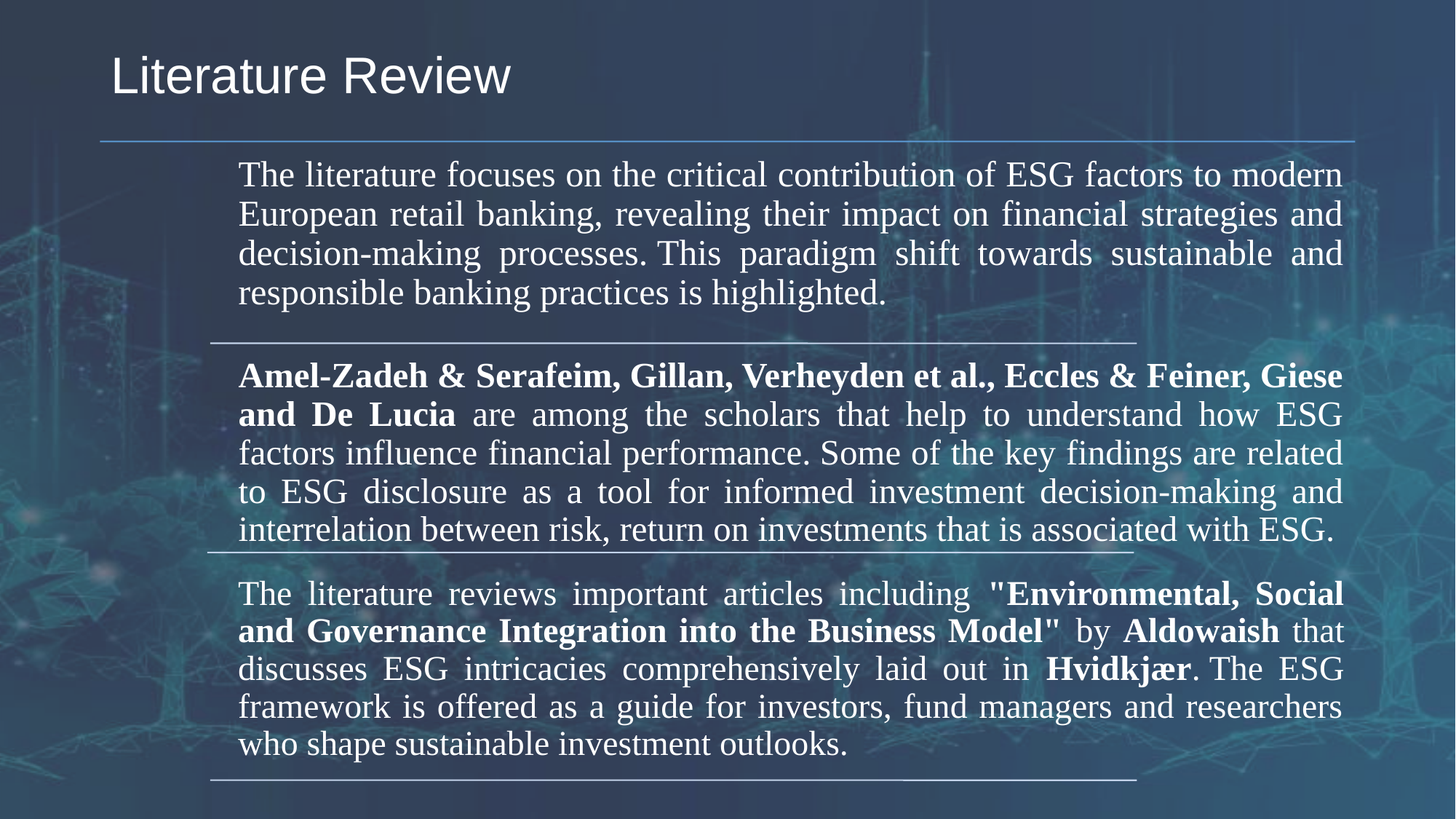

# Literature Review

The literature focuses on the critical contribution of ESG factors to modern European retail banking, revealing their impact on financial strategies and decision-making processes. This paradigm shift towards sustainable and responsible banking practices is highlighted.
Amel-Zadeh & Serafeim, Gillan, Verheyden et al., Eccles & Feiner, Giese and De Lucia are among the scholars that help to understand how ESG factors influence financial performance. Some of the key findings are related to ESG disclosure as a tool for informed investment decision-making and interrelation between risk, return on investments that is associated with ESG.
The literature reviews important articles including "Environmental, Social and Governance Integration into the Business Model" by Aldowaish that discusses ESG intricacies comprehensively laid out in Hvidkjær. The ESG framework is offered as a guide for investors, fund managers and researchers who shape sustainable investment outlooks.